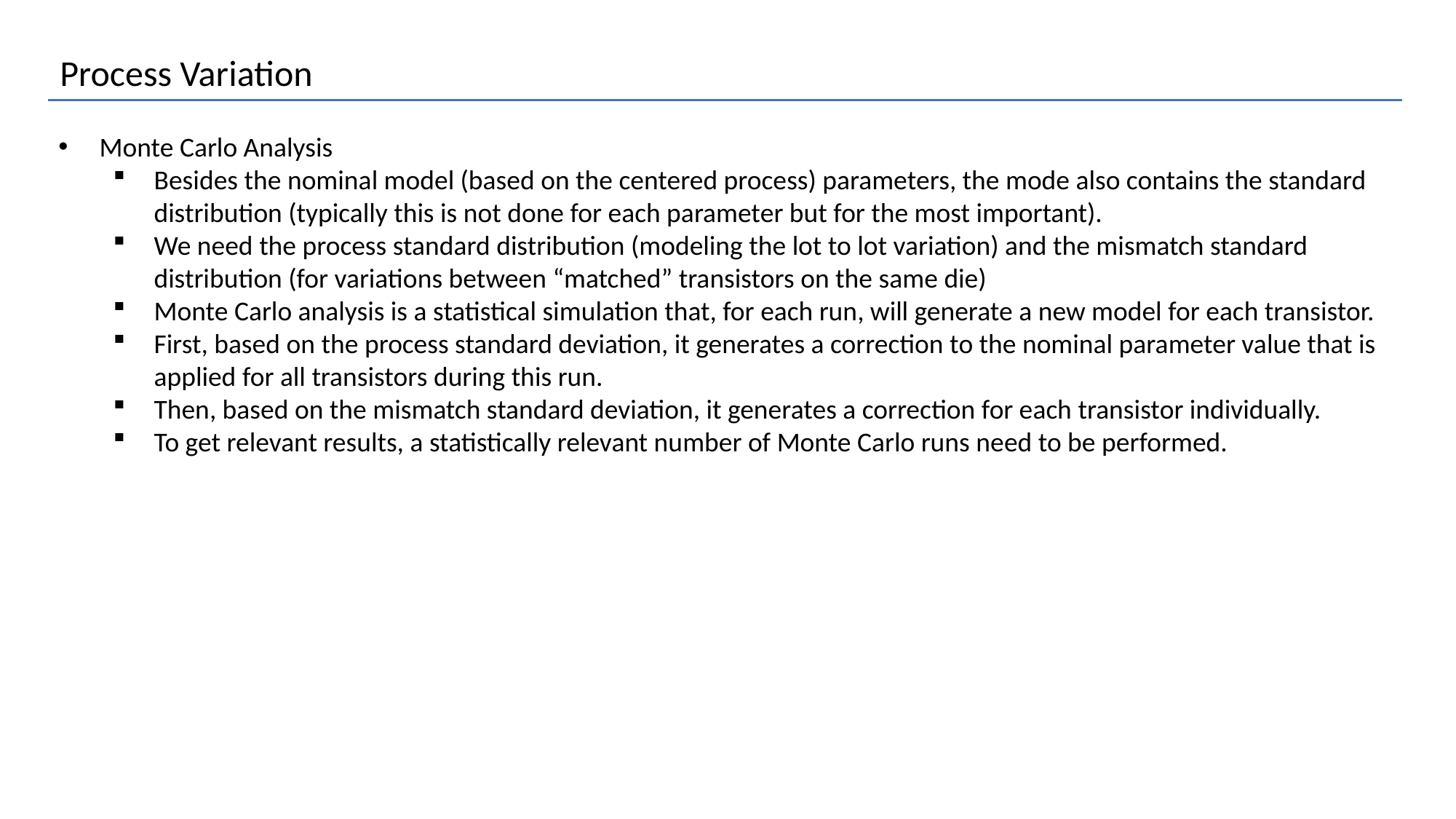

Process Variation
Monte Carlo Analysis
Besides the nominal model (based on the centered process) parameters, the mode also contains the standard distribution (typically this is not done for each parameter but for the most important).
We need the process standard distribution (modeling the lot to lot variation) and the mismatch standard distribution (for variations between “matched” transistors on the same die)
Monte Carlo analysis is a statistical simulation that, for each run, will generate a new model for each transistor.
First, based on the process standard deviation, it generates a correction to the nominal parameter value that is applied for all transistors during this run.
Then, based on the mismatch standard deviation, it generates a correction for each transistor individually.
To get relevant results, a statistically relevant number of Monte Carlo runs need to be performed.